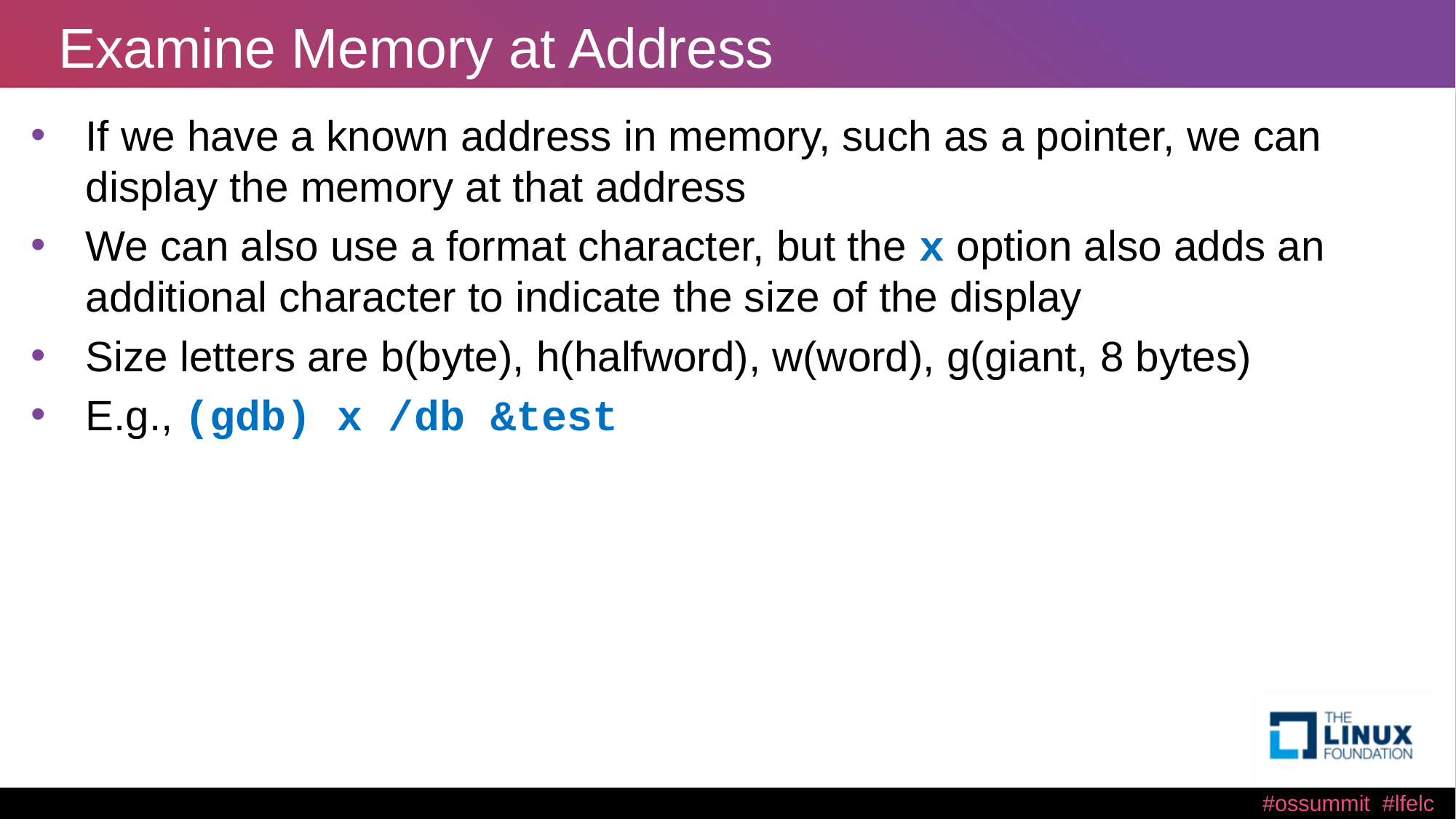

# Examine Memory at Address
If we have a known address in memory, such as a pointer, we can display the memory at that address
We can also use a format character, but the x option also adds an additional character to indicate the size of the display
Size letters are b(byte), h(halfword), w(word), g(giant, 8 bytes)
E.g., (gdb) x /db &test